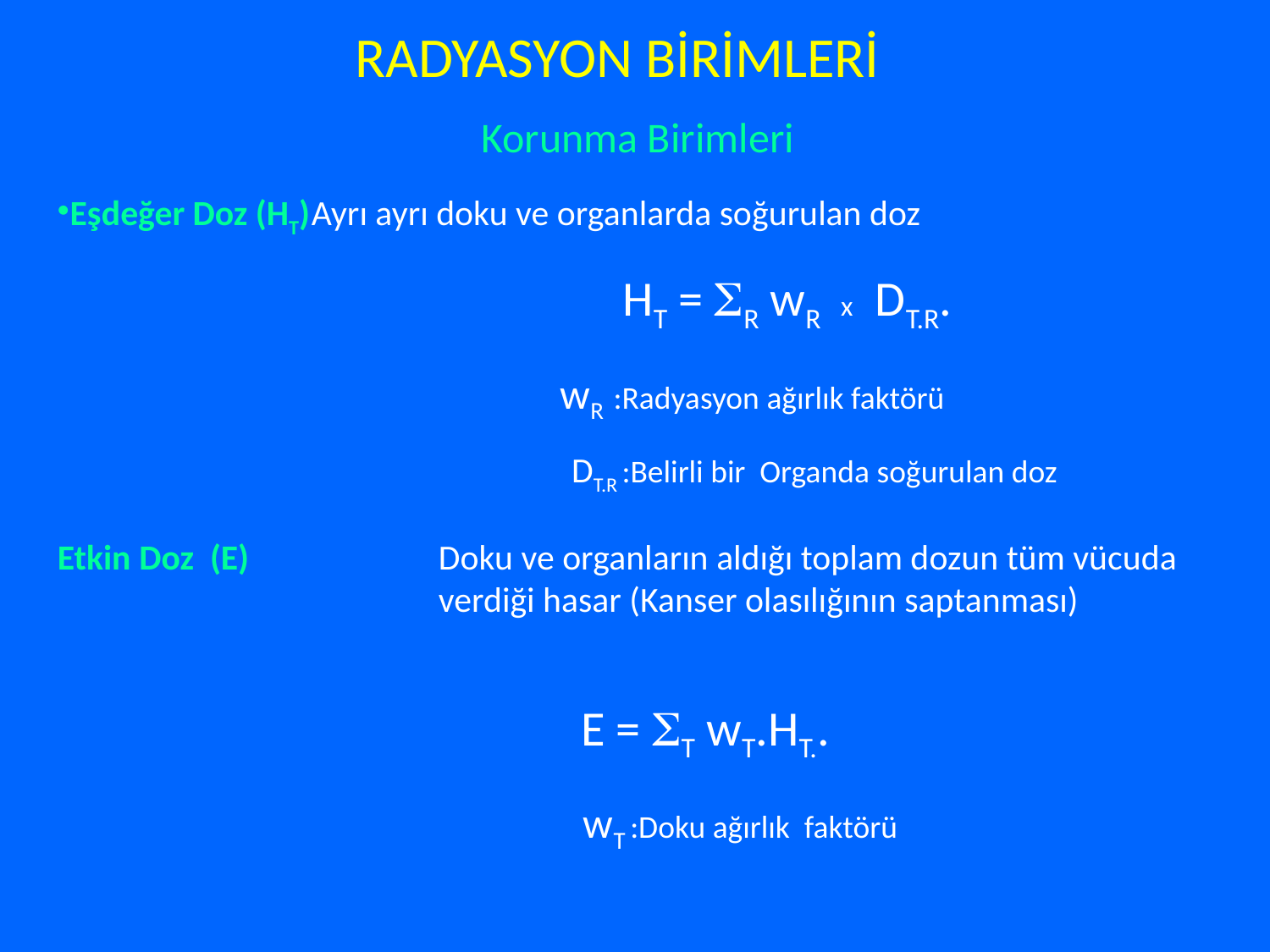

RADYASYON BİRİMLERİ
Korunma Birimleri

Eşdeğer Doz (HT)	Ayrı ayrı doku ve organlarda soğurulan doz

Etkin Doz  (E) 		Doku ve organların aldığı toplam dozun tüm vücuda
			verdiği hasar (Kanser olasılığının saptanması)
	HT = ΣR wR   x  DT.R.
wR  :Radyasyon ağırlık faktörü
DT.R :Belirli bir  Organda soğurulan doz
E = ΣT wT.HT..
wT :Doku ağırlık  faktörü